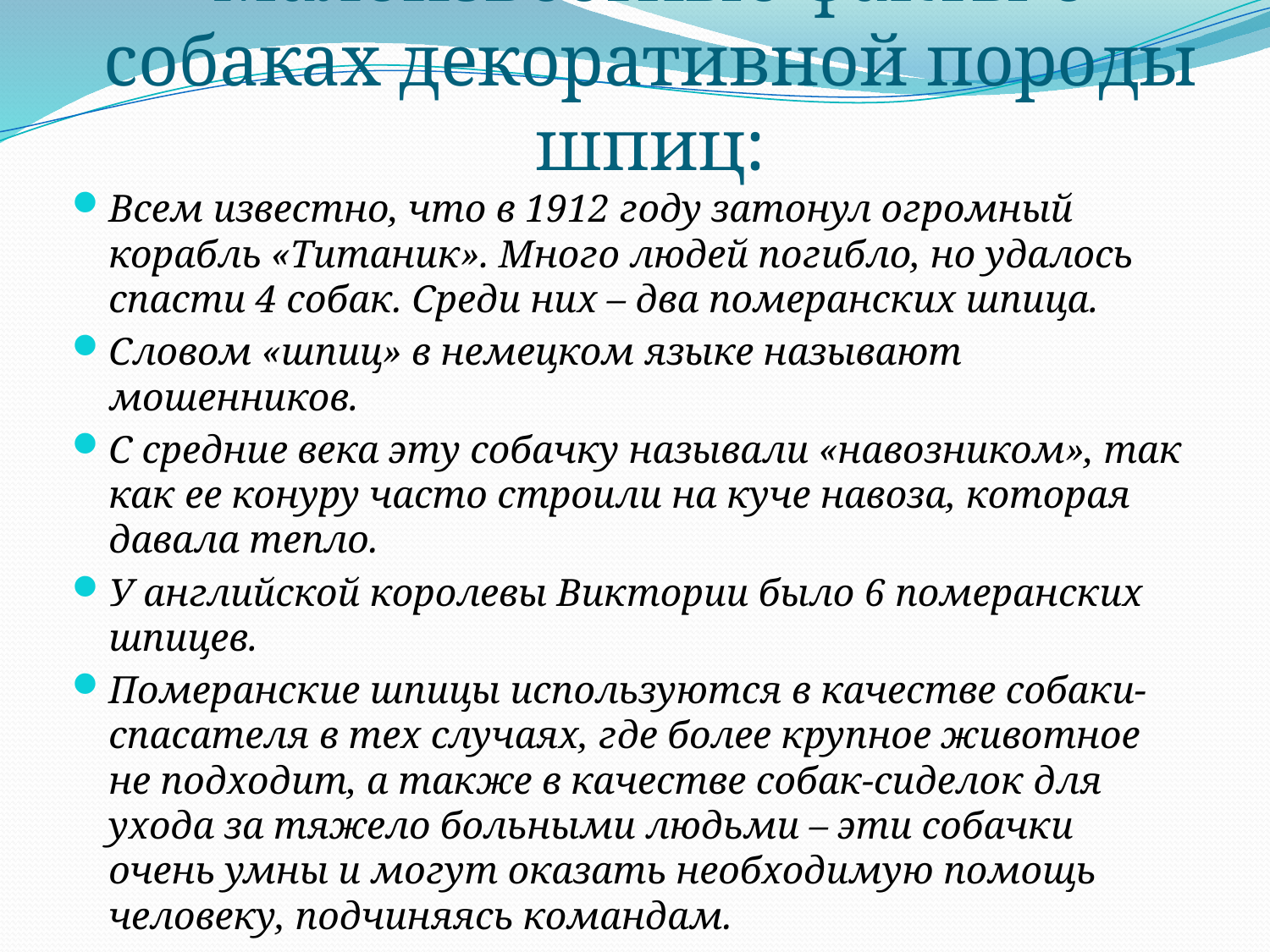

Всем известно, что в 1912 году затонул огромный корабль «Титаник». Много людей погибло, но удалось спасти 4 собак. Среди них – два померанских шпица.
Словом «шпиц» в немецком языке называют мошенников.
С средние века эту собачку называли «навозником», так как ее конуру часто строили на куче навоза, которая давала тепло.
У английской королевы Виктории было 6 померанских шпицев.
Померанские шпицы используются в качестве собаки-спасателя в тех случаях, где более крупное животное не подходит, а также в качестве собак-сиделок для ухода за тяжело больными людьми – эти собачки очень умны и могут оказать необходимую помощь человеку, подчиняясь командам.

# Малоизвестные факты о собаках декоративной породы шпиц: